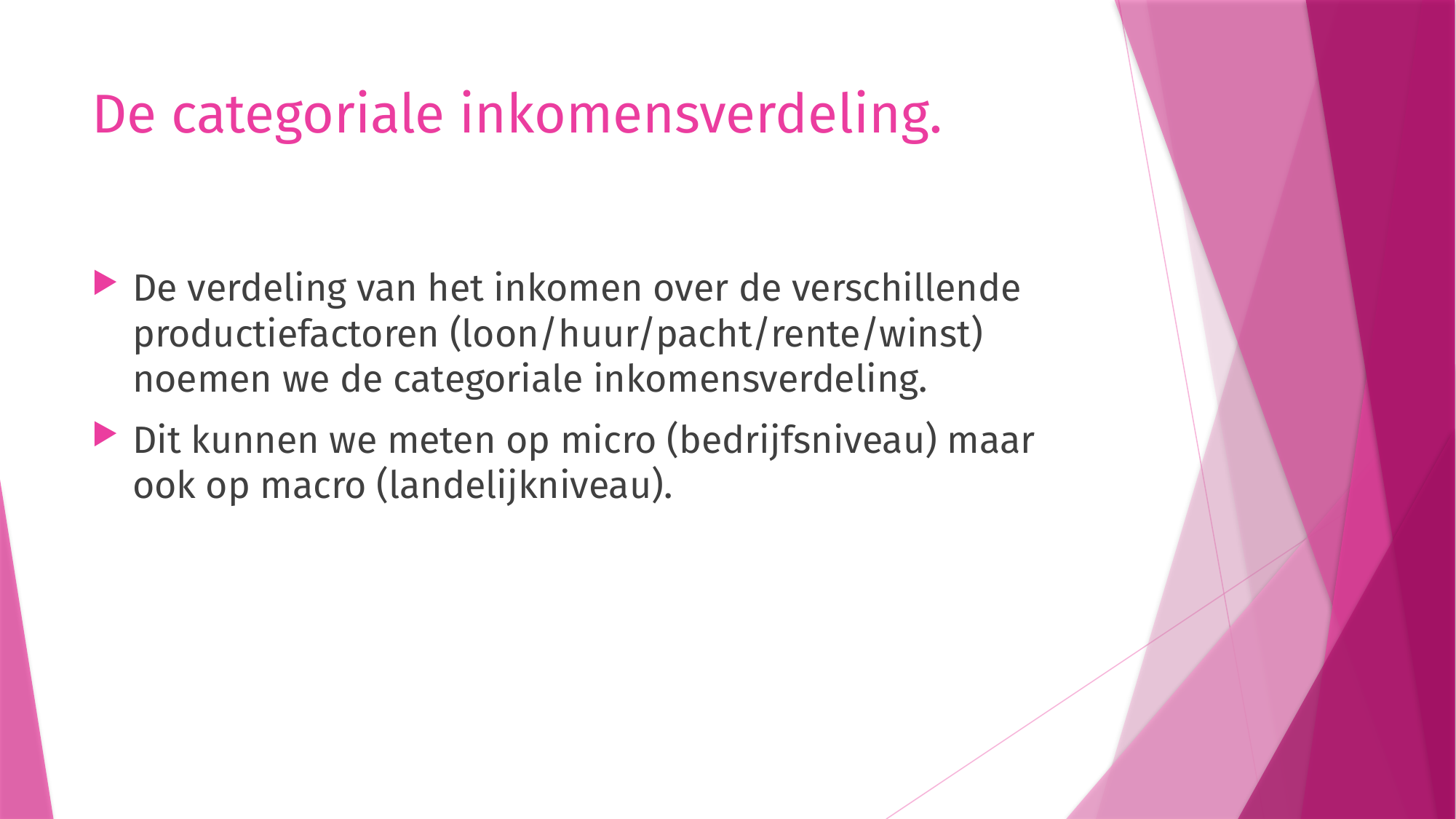

# De categoriale inkomensverdeling.
De verdeling van het inkomen over de verschillende productiefactoren (loon/huur/pacht/rente/winst) noemen we de categoriale inkomensverdeling.
Dit kunnen we meten op micro (bedrijfsniveau) maar ook op macro (landelijkniveau).